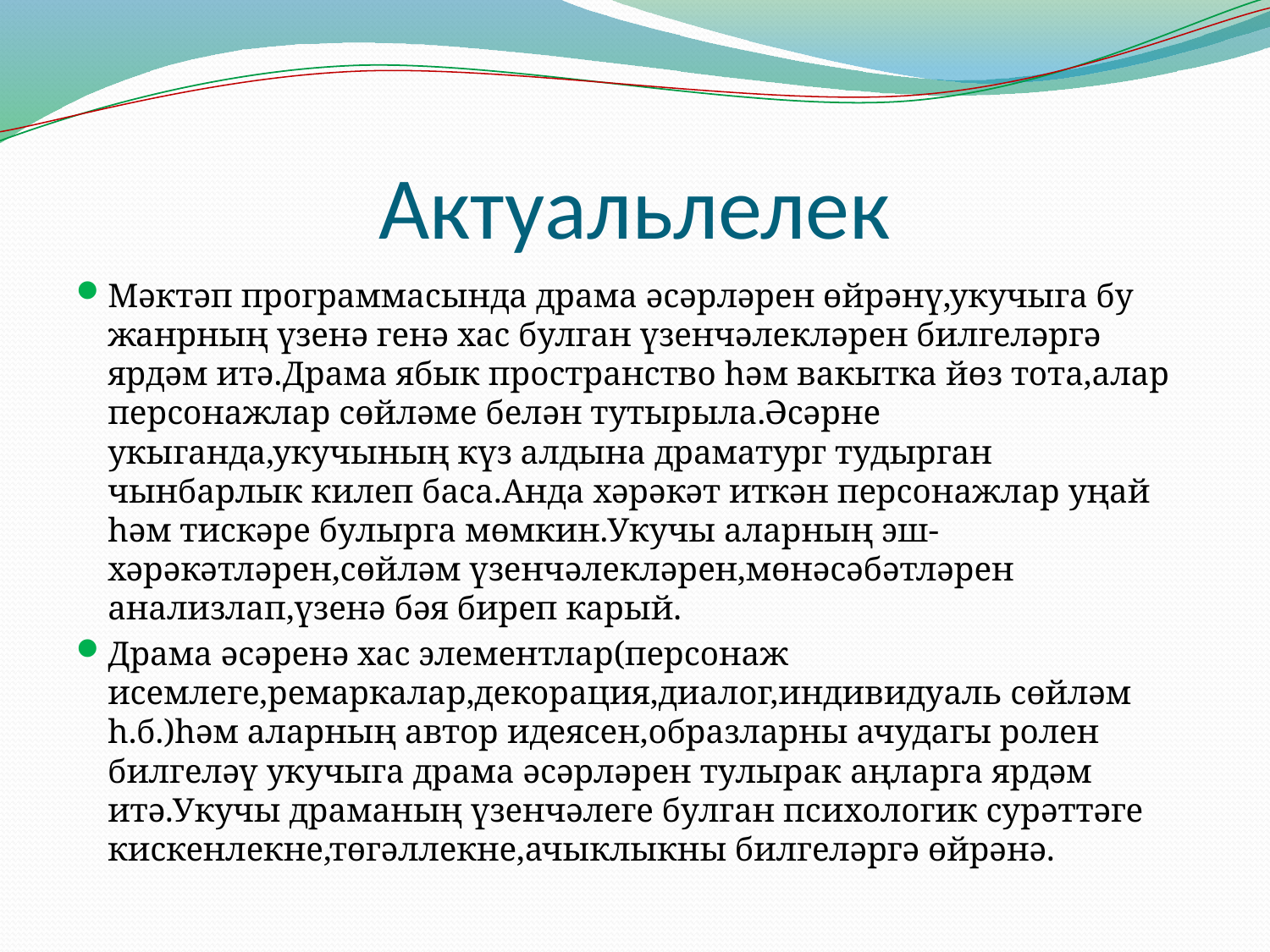

# Актуальлелек
Мәктәп программасында драма әсәрләрен өйрәнү,укучыга бу жанрның үзенә генә хас булган үзенчәлекләрен билгеләргә ярдәм итә.Драма ябык пространство һәм вакытка йөз тота,алар персонажлар сөйләме белән тутырыла.Әсәрне укыганда,укучының күз алдына драматург тудырган чынбарлык килеп баса.Анда хәрәкәт иткән персонажлар уңай һәм тискәре булырга мөмкин.Укучы аларның эш-хәрәкәтләрен,сөйләм үзенчәлекләрен,мөнәсәбәтләрен анализлап,үзенә бәя биреп карый.
Драма әсәренә хас элементлар(персонаж исемлеге,ремаркалар,декорация,диалог,индивидуаль сөйләм һ.б.)һәм аларның автор идеясен,образларны ачудагы ролен билгеләү укучыга драма әсәрләрен тулырак аңларга ярдәм итә.Укучы драманың үзенчәлеге булган психологик сурәттәге кискенлекне,төгәллекне,ачыклыкны билгеләргә өйрәнә.